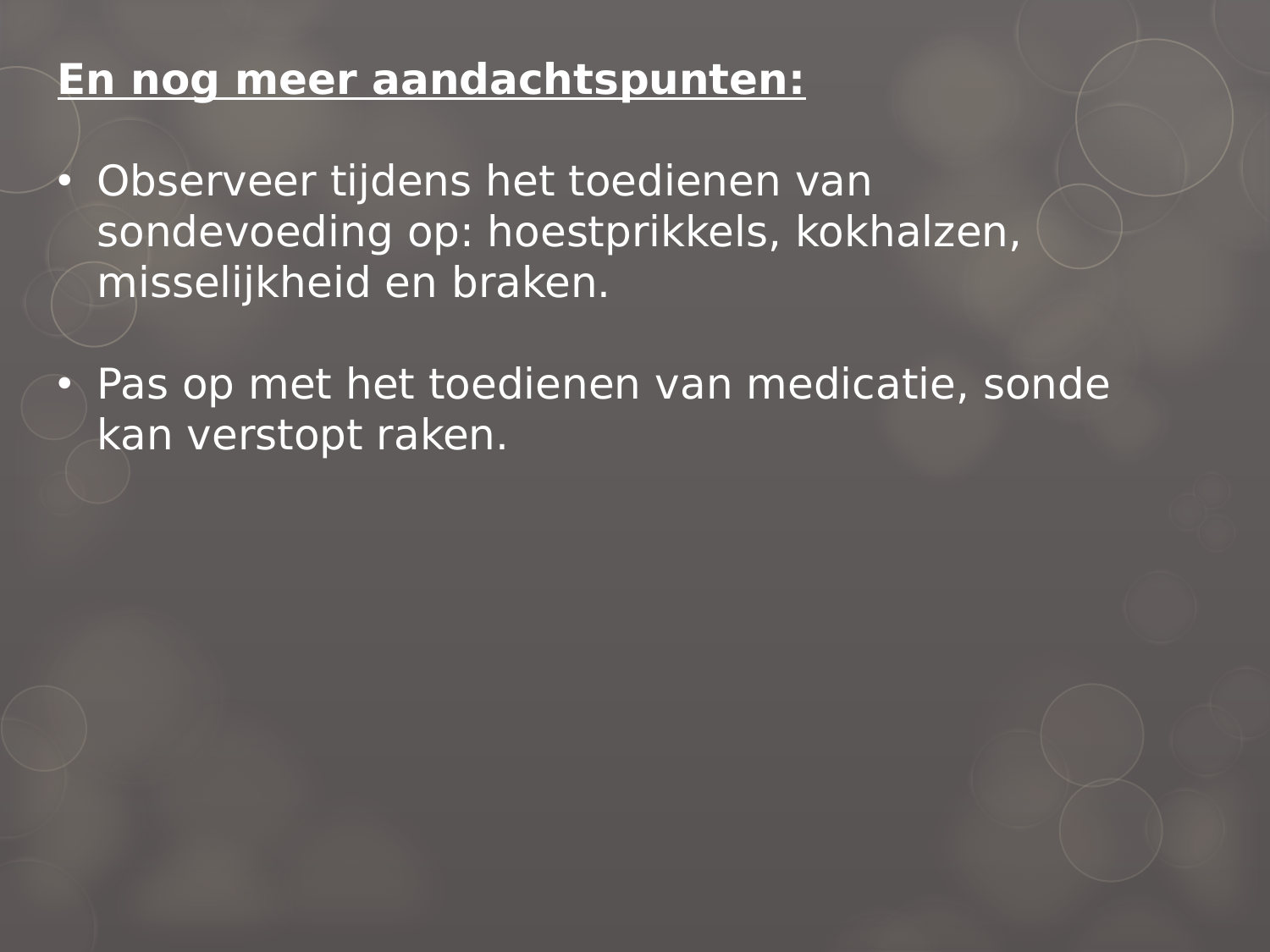

En nog meer aandachtspunten:

Observeer tijdens het toedienen van sondevoeding op: hoestprikkels, kokhalzen, misselijkheid en braken.

Pas op met het toedienen van medicatie, sonde kan verstopt raken.